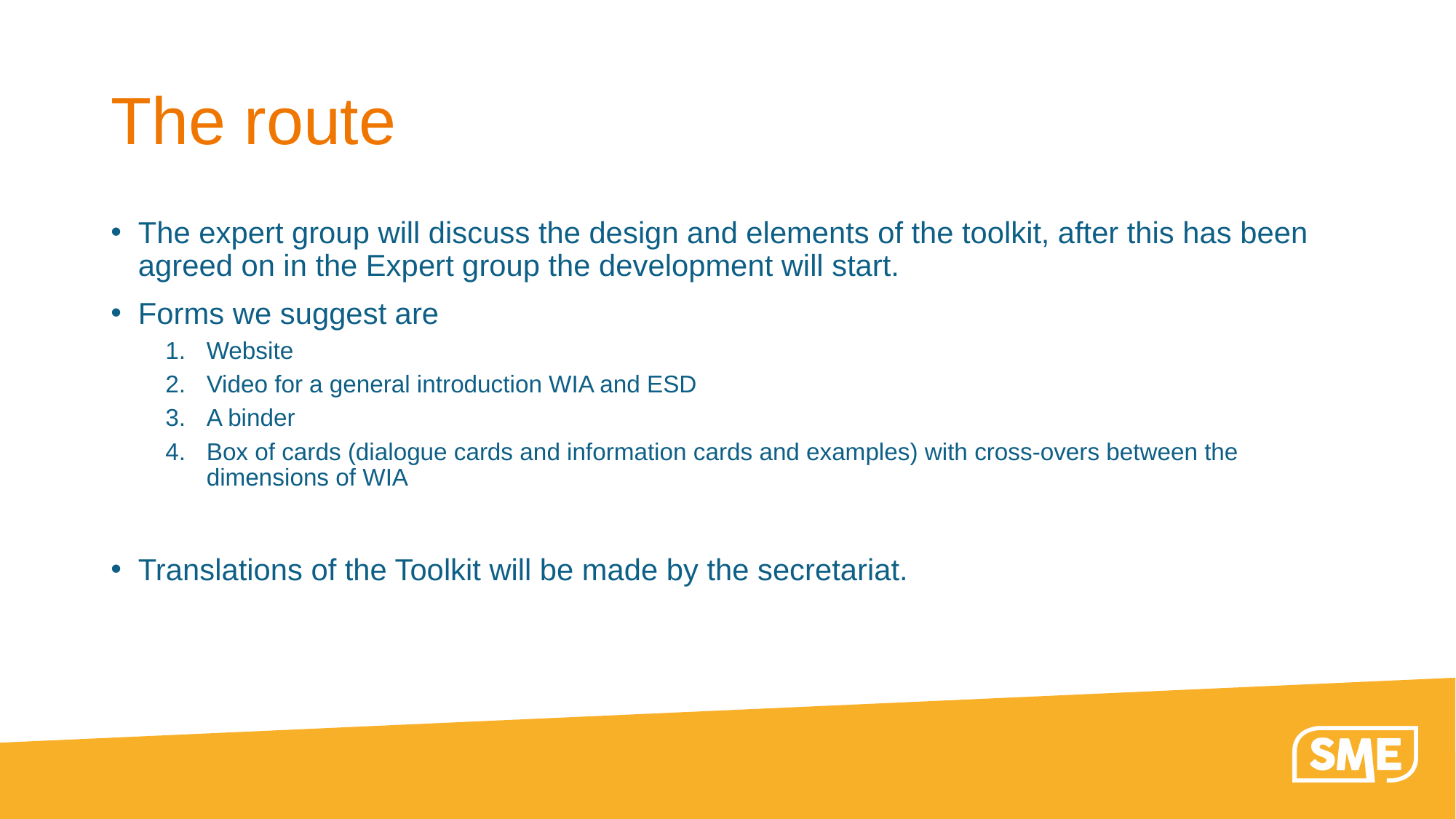

# The route
The expert group will discuss the design and elements of the toolkit, after this has been agreed on in the Expert group the development will start.
Forms we suggest are
Website
Video for a general introduction WIA and ESD
A binder
Box of cards (dialogue cards and information cards and examples) with cross-overs between the dimensions of WIA

Translations of the Toolkit will be made by the secretariat.